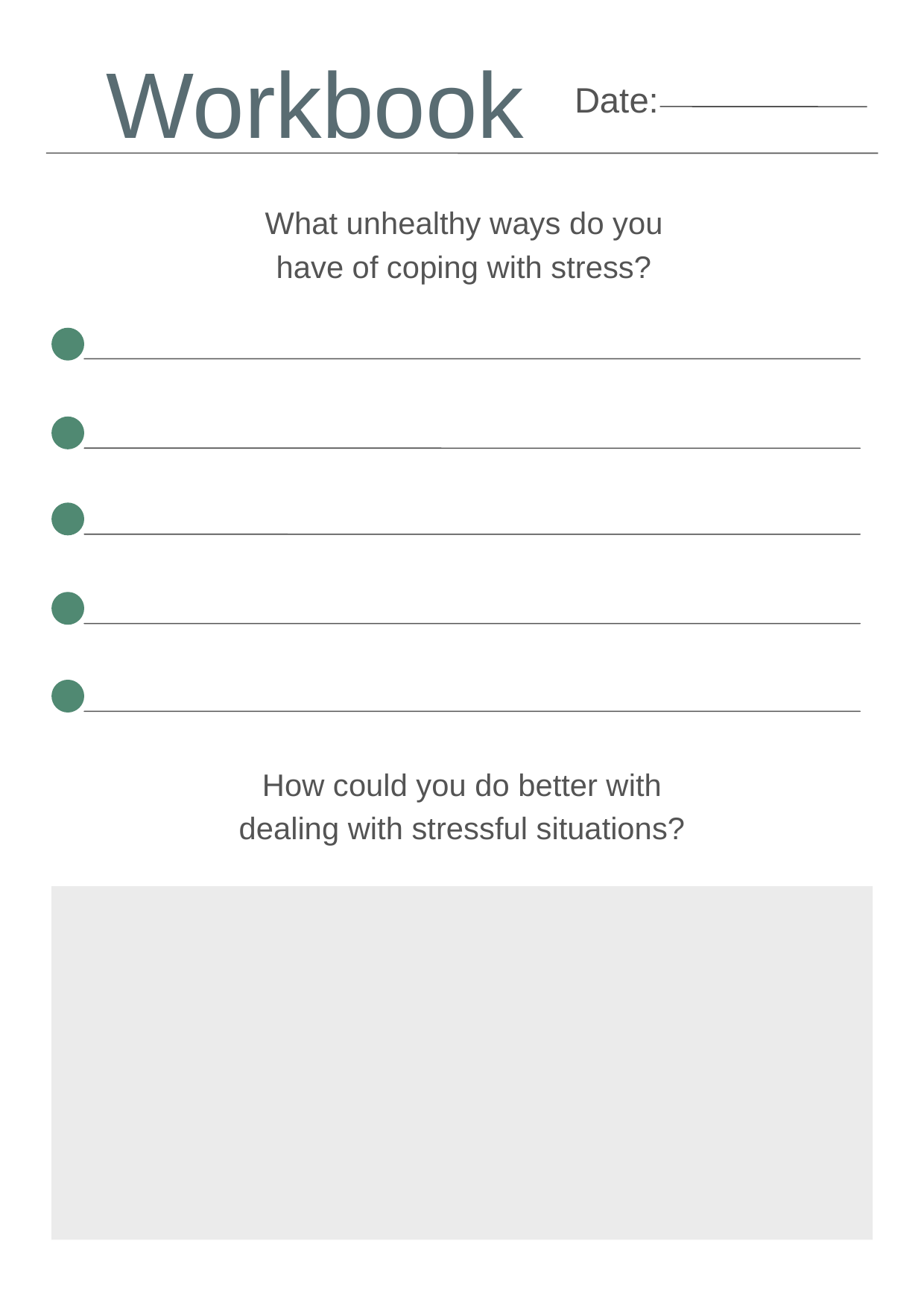

Workbook
Date:

What unhealthy ways do you have of coping with stress?

How could you do better with dealing with stressful situations?